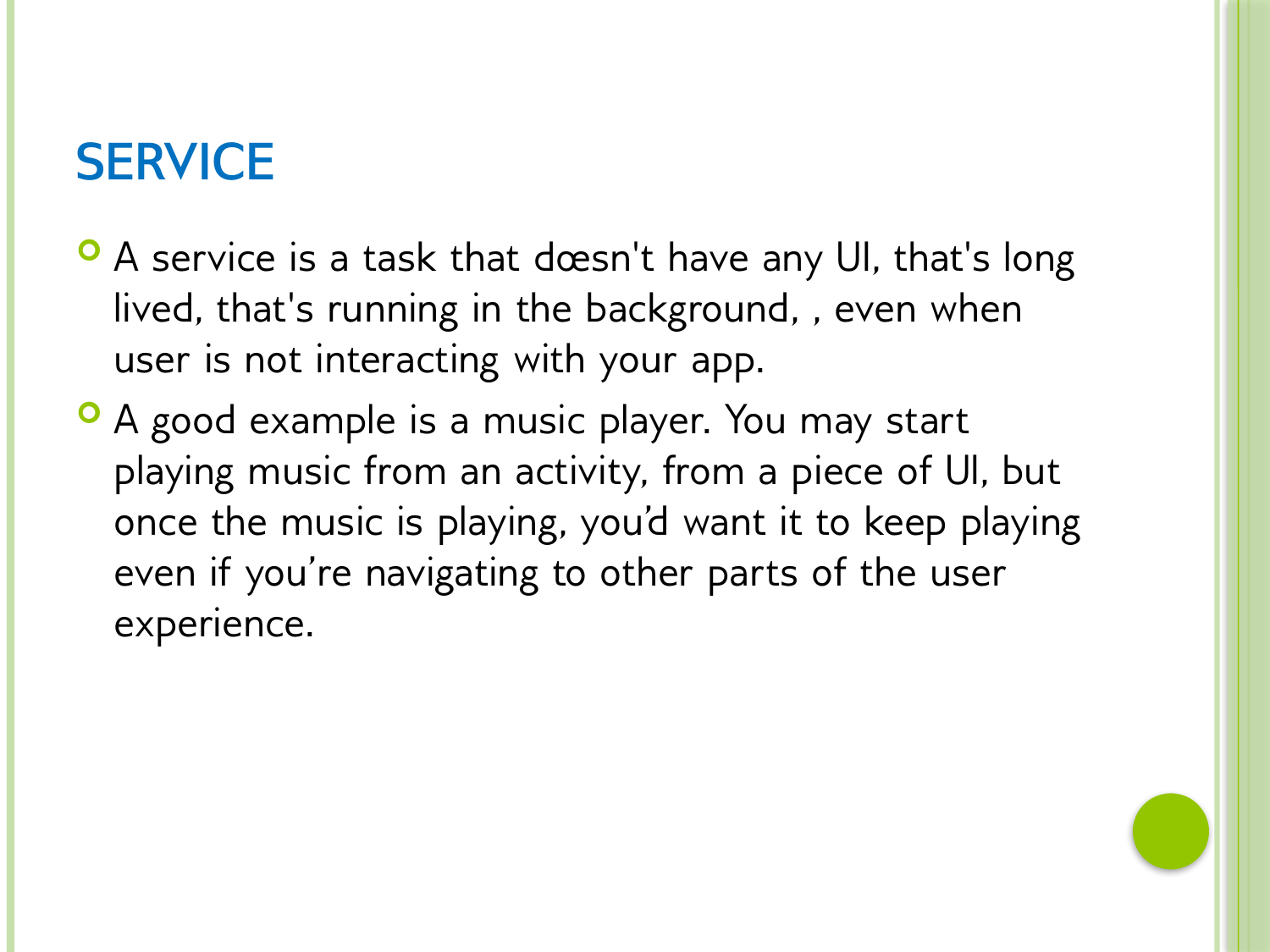

# Service
A service is a task that doesn't have any UI, that's long lived, that's running in the background, , even when user is not interacting with your app.
A good example is a music player. You may start playing music from an activity, from a piece of UI, but once the music is playing, you’d want it to keep playing even if you’re navigating to other parts of the user experience.